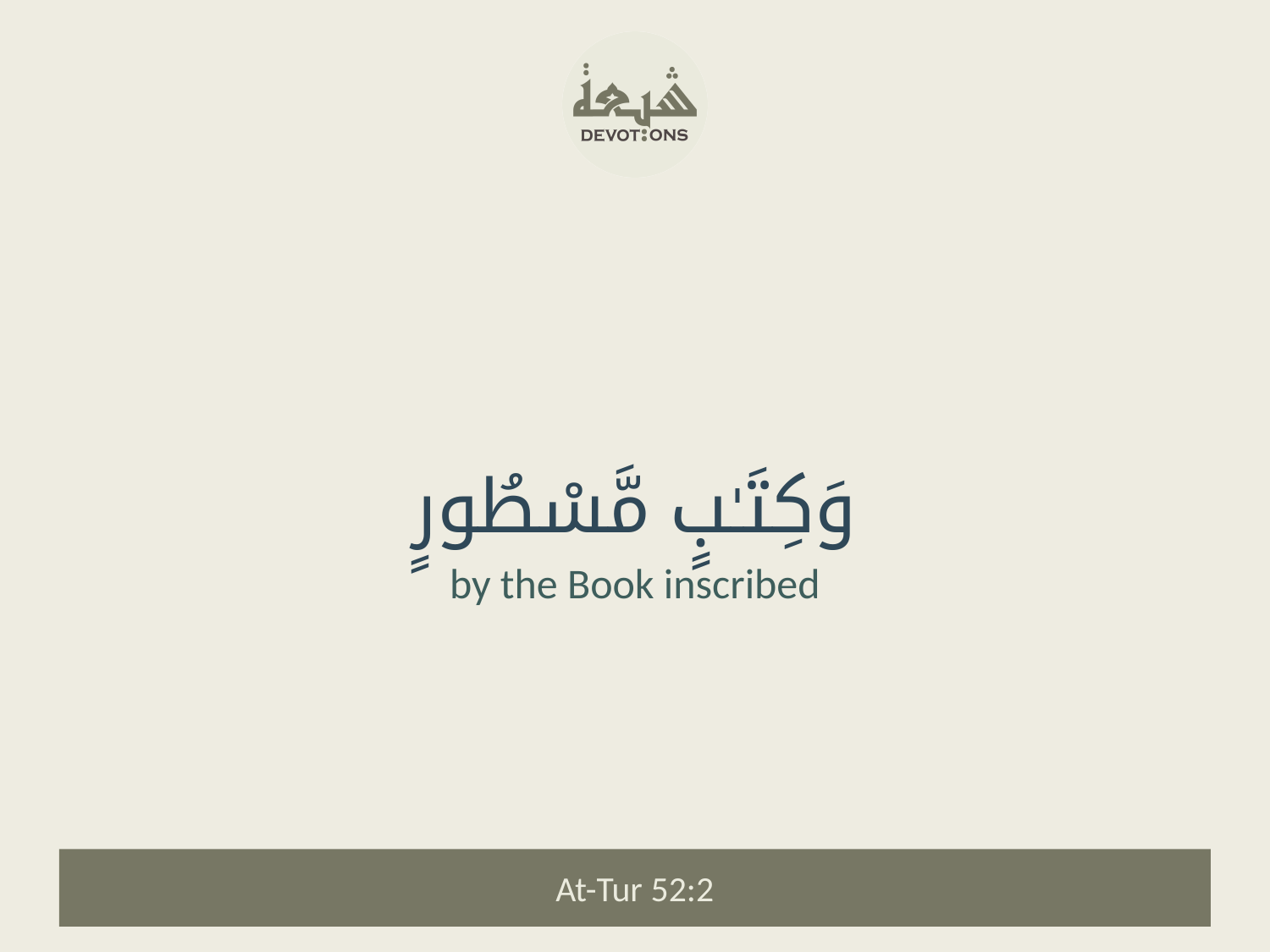

وَكِتَـٰبٍ مَّسْطُورٍ
by the Book inscribed
At-Tur 52:2